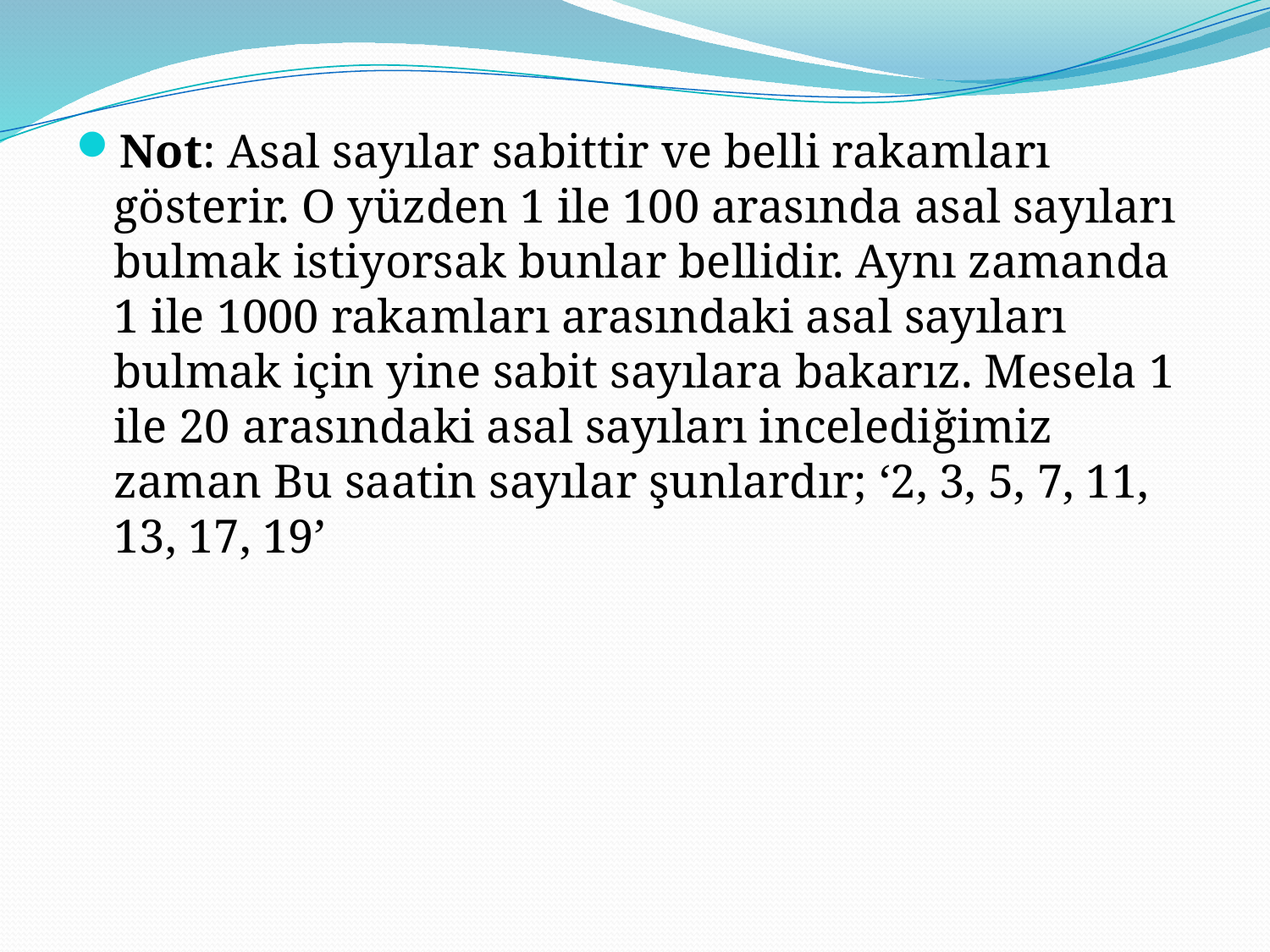

Not: Asal sayılar sabittir ve belli rakamları gösterir. O yüzden 1 ile 100 arasında asal sayıları bulmak istiyorsak bunlar bellidir. Aynı zamanda 1 ile 1000 rakamları arasındaki asal sayıları bulmak için yine sabit sayılara bakarız. Mesela 1 ile 20 arasındaki asal sayıları incelediğimiz zaman Bu saatin sayılar şunlardır; ‘2, 3, 5, 7, 11, 13, 17, 19’